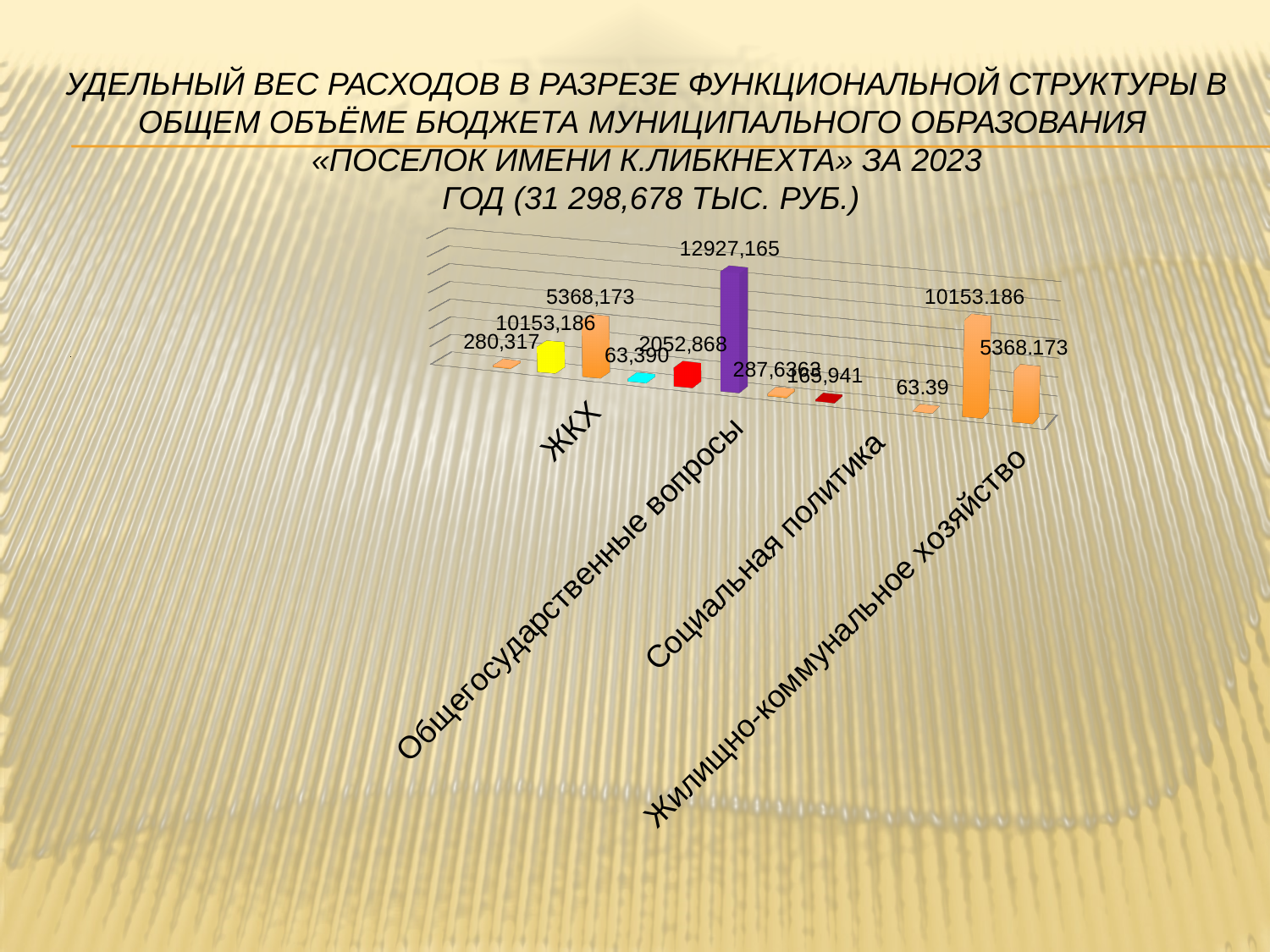

# Удельный вес расходов в разрезе функциональной структуры в общем объёме бюджета муниципального образования «поселок имени К.Либкнехта» за 2023 год (31 298,678 тыс. руб.)

[unsupported chart]

[unsupported chart]